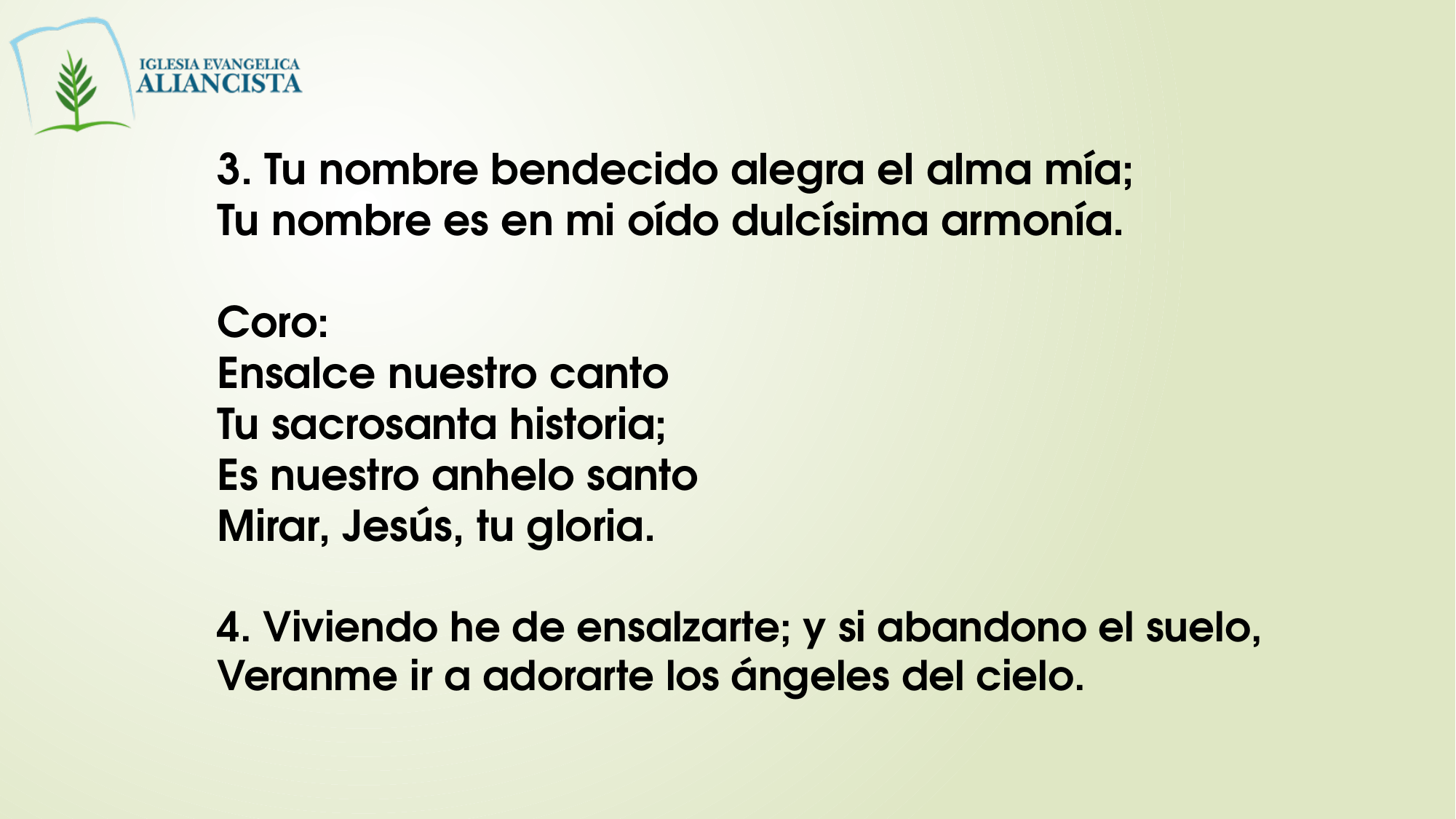

3. Tu nombre bendecido alegra el alma mía;
Tu nombre es en mi oído dulcísima armonía.

Coro:
Ensalce nuestro canto
Tu sacrosanta historia;
Es nuestro anhelo santo
Mirar, Jesús, tu gloria.

4. Viviendo he de ensalzarte; y si abandono el suelo,
Veranme ir a adorarte los ángeles del cielo.